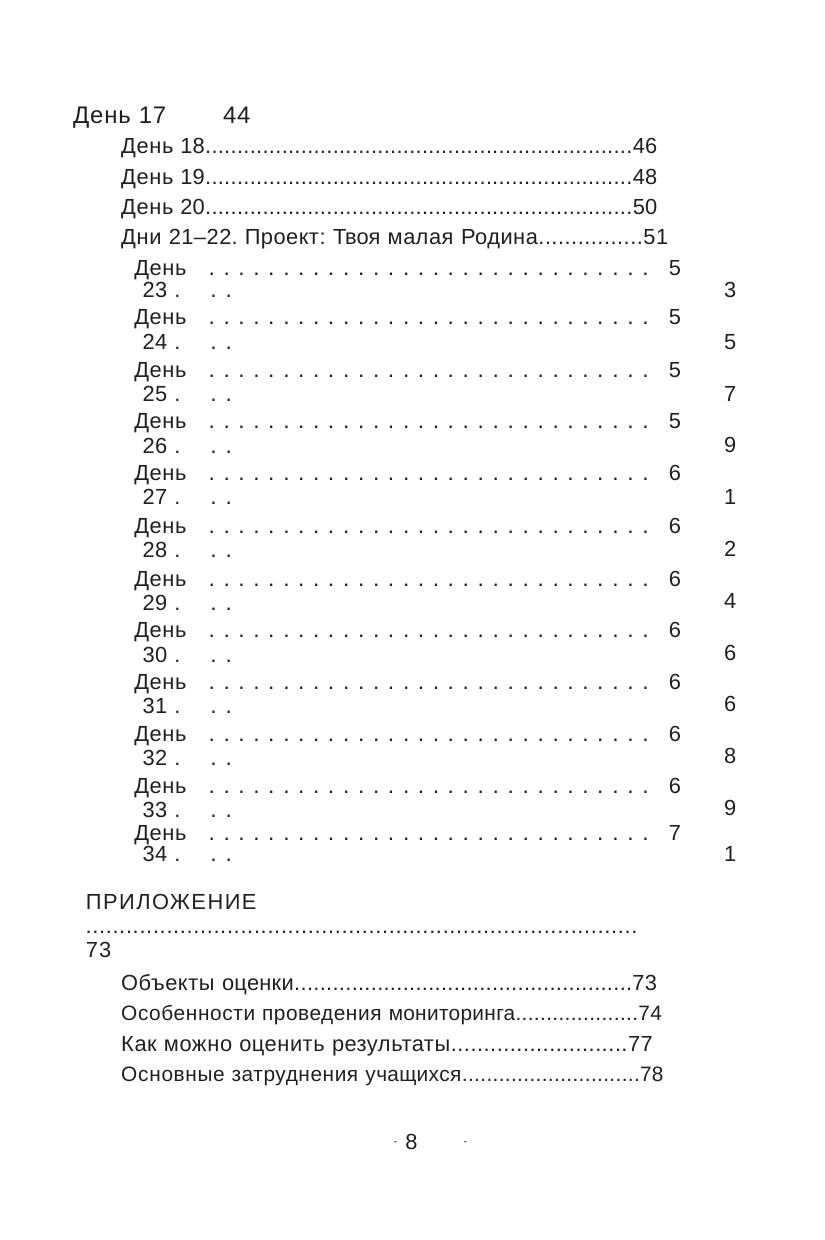

День 17
44
День 18...................................................................46
День 19...................................................................48
День 20...................................................................50
Дни 21–22. Проект: Твоя малая Родина................51
День . . . . . . . . . . . . . . . . . . . . . . . . . . . . . . 5
23 . . .
День . . . . . . . . . . . . . . . . . . . . . . . . . . . . . . 5
24 . . .
День . . . . . . . . . . . . . . . . . . . . . . . . . . . . . . 5
25 . . .
День . . . . . . . . . . . . . . . . . . . . . . . . . . . . . . 5
26 . . .
День . . . . . . . . . . . . . . . . . . . . . . . . . . . . . . 6
27 . . .
День . . . . . . . . . . . . . . . . . . . . . . . . . . . . . . 6
28 . . .
День . . . . . . . . . . . . . . . . . . . . . . . . . . . . . . 6
29 . . .
День . . . . . . . . . . . . . . . . . . . . . . . . . . . . . . 6
30 . . .
День . . . . . . . . . . . . . . . . . . . . . . . . . . . . . . 6
31 . . .
День . . . . . . . . . . . . . . . . . . . . . . . . . . . . . . 6
32 . . .
День . . . . . . . . . . . . . . . . . . . . . . . . . . . . . . 6
33 . . .
3
5
7
9
1
2
4
6
6
8
9
День . . . . . . . . . . . . . . . . . . . . . . . . . . . . . . 7
34 . . .
1
ПРИЛОЖЕНИЕ
..................................................................................
73
Объекты оценки.....................................................73
Особенности проведения мониторинга....................74
Как можно оценить результаты...........................77
Основные затруднения учащихся.............................78
8
8